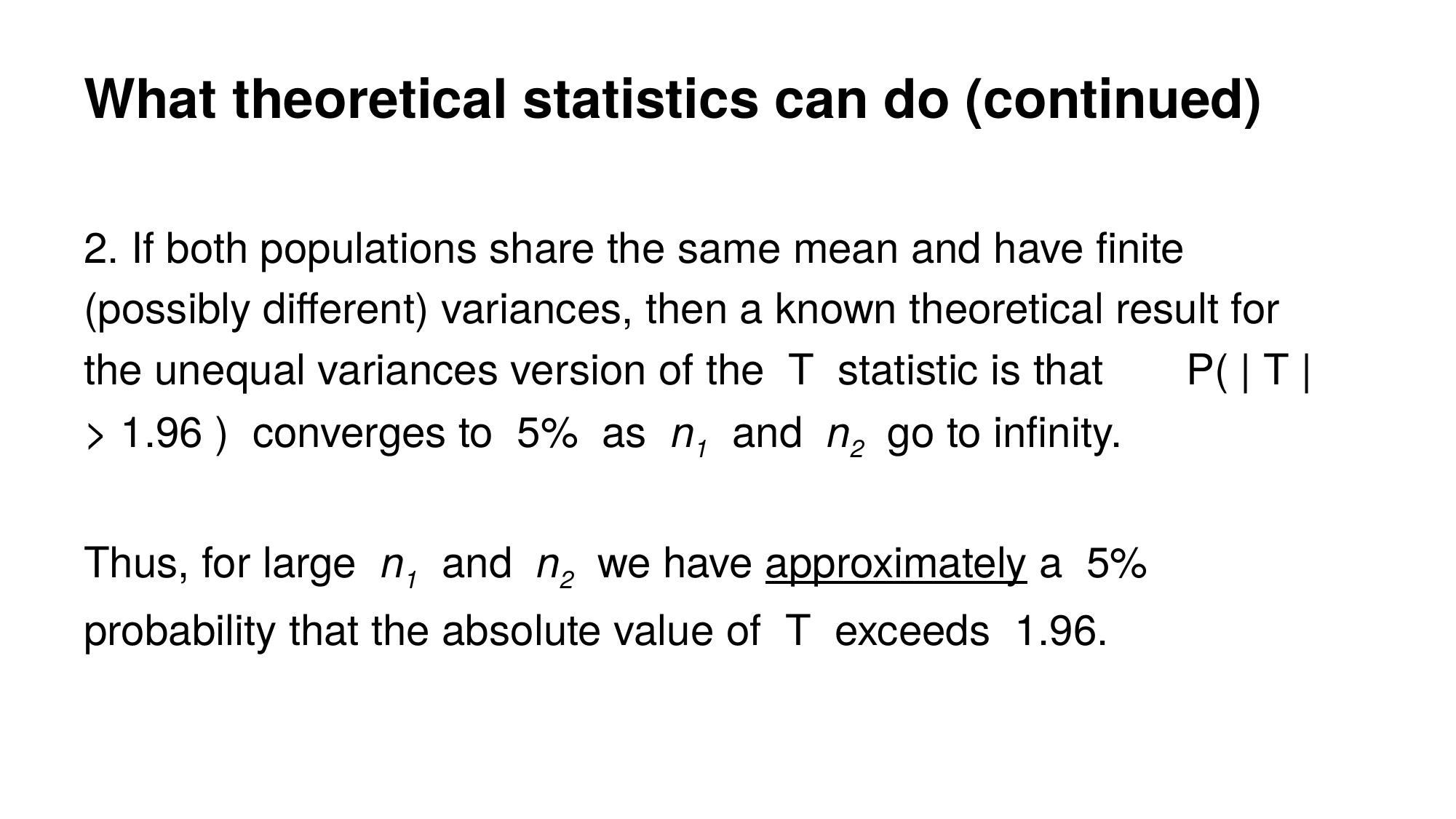

# What theoretical statistics can do (continued)
2. If both populations share the same mean and have finite (possibly different) variances, then a known theoretical result for the unequal variances version of the  T  statistic is that       P( | T | > 1.96 )  converges to  5%  as  n1  and  n2  go to infinity.

Thus, for large  n1  and  n2  we have approximately a  5%  probability that the absolute value of  T  exceeds  1.96.